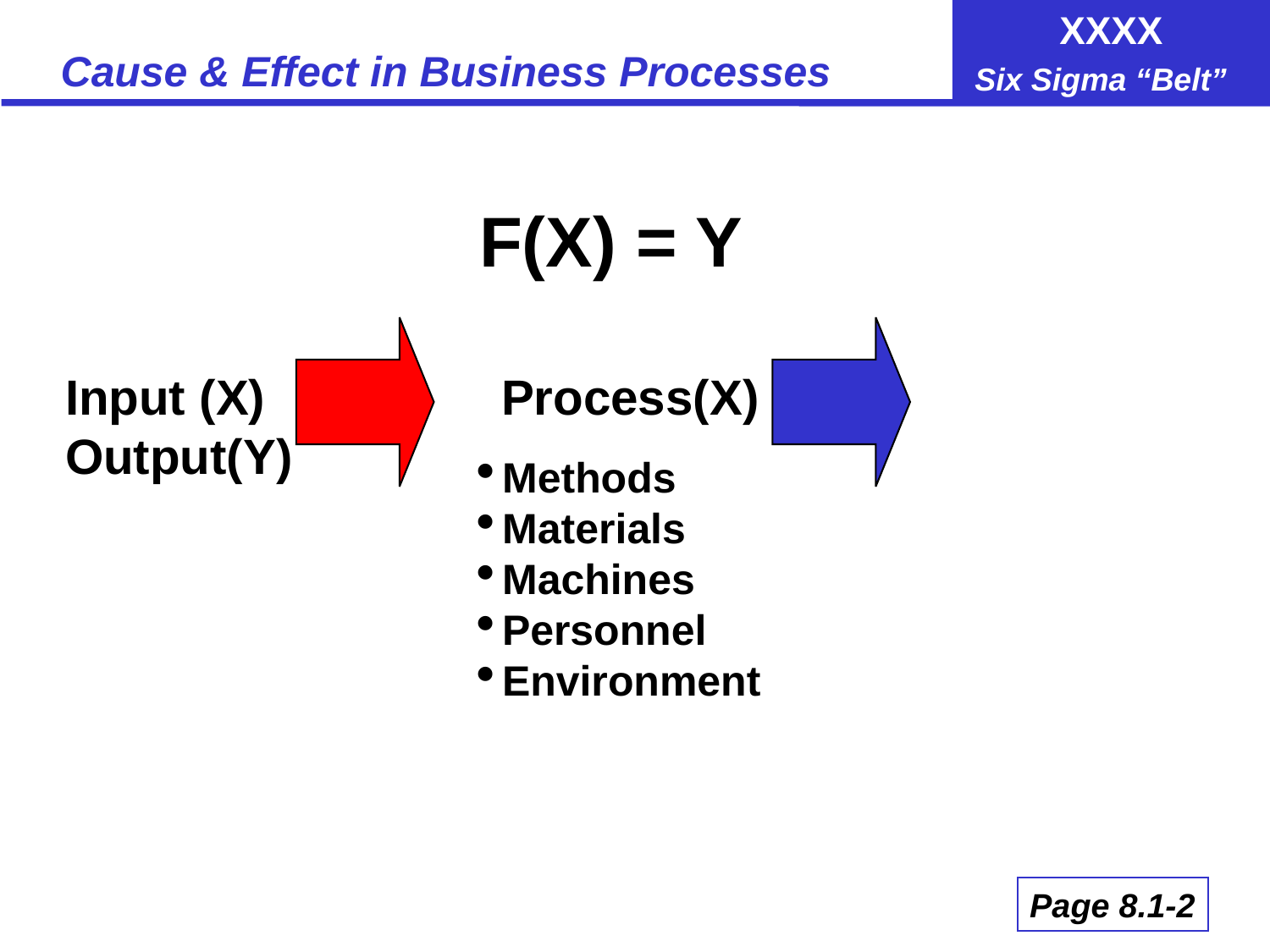

# Cause & Effect in Business Processes
F(X) = Y

Input (X)		    Process(X)	               Output(Y)
Methods
Materials
Machines
Personnel
Environment
Page 8.1-2